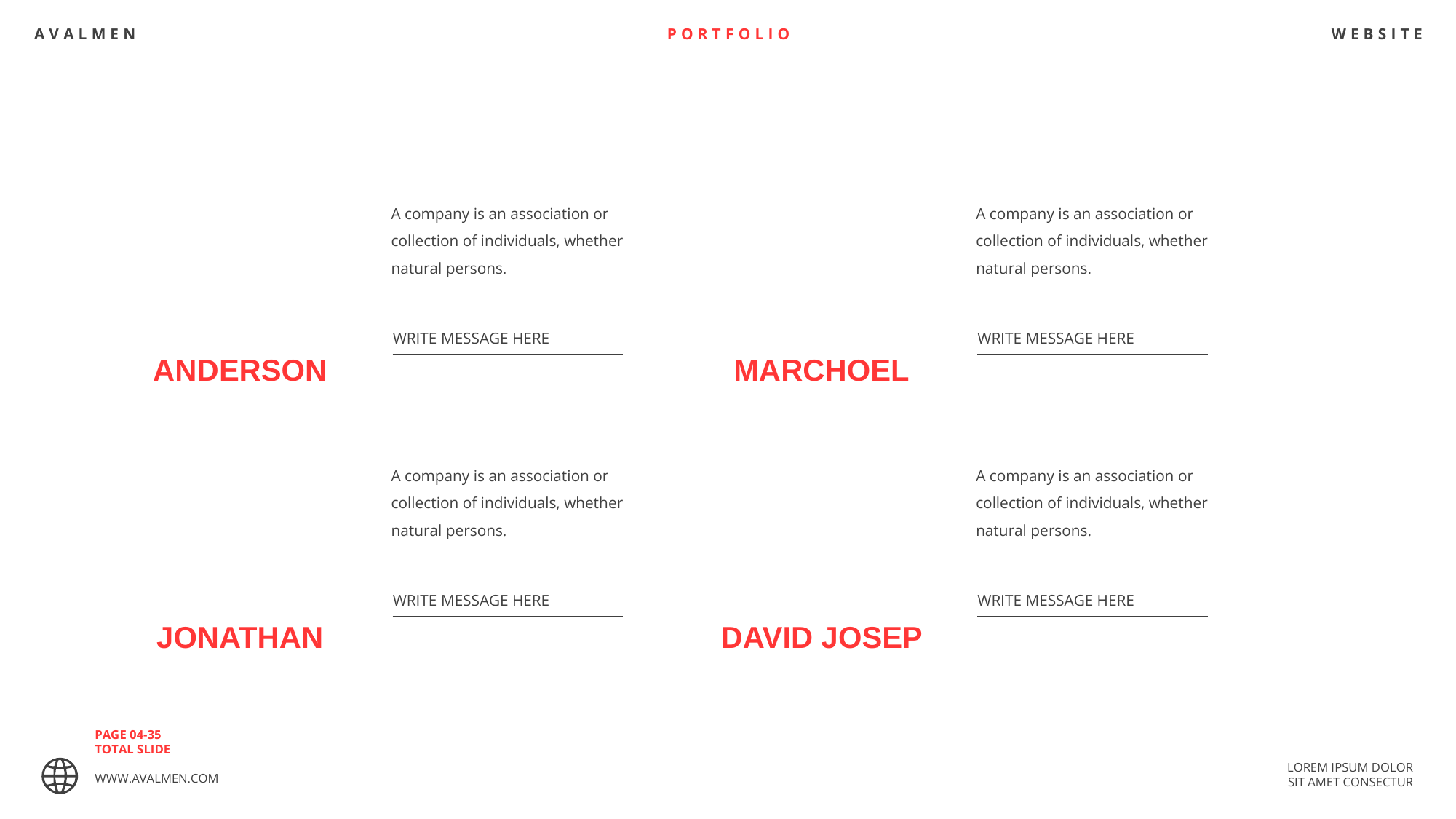

AVALMEN
PORTFOLIO
WEBSITE

A company is an association or collection of individuals, whether natural persons.
A company is an association or collection of individuals, whether natural persons.
WRITE MESSAGE HERE
WRITE MESSAGE HERE
ANDERSON
MARCHOEL

A company is an association or collection of individuals, whether natural persons.
A company is an association or collection of individuals, whether natural persons.
WRITE MESSAGE HERE
WRITE MESSAGE HERE
JONATHAN
DAVID JOSEP
PAGE 04-35
TOTAL SLIDE

WWW.AVALMEN.COM
LOREM IPSUM DOLOR SIT AMET CONSECTUR